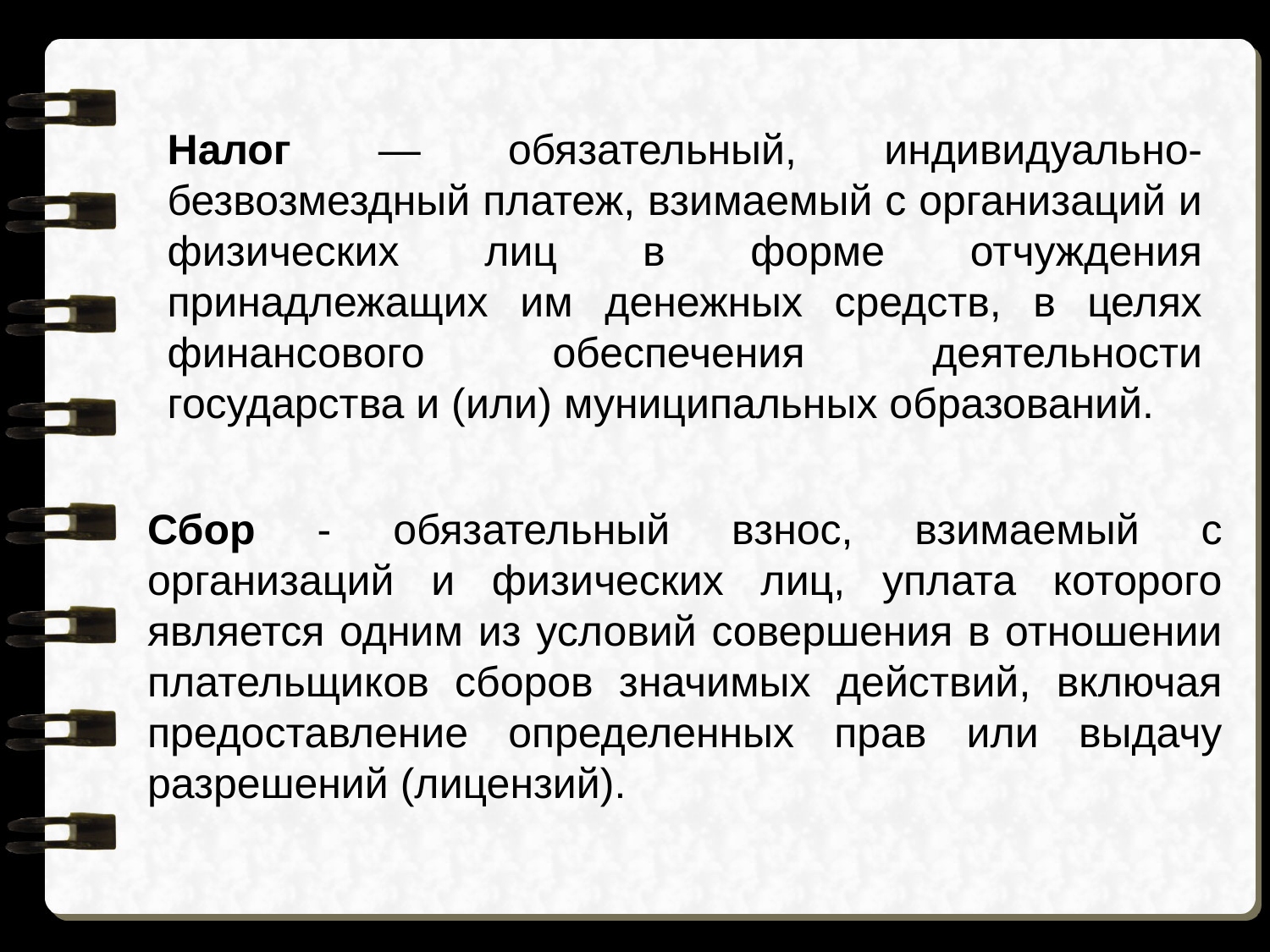

Налог — обязательный, индивидуально-безвозмездный платеж, взимаемый с организаций и физических лиц в форме отчуждения принадлежащих им денежных средств, в целях финансового обеспечения деятельности государства и (или) муниципальных образований.
Сбор - обязательный взнос, взимаемый с организаций и физических лиц, уплата которого является одним из условий совершения в отношении плательщиков сборов значимых действий, включая предоставление определенных прав или выдачу разрешений (лицензий).